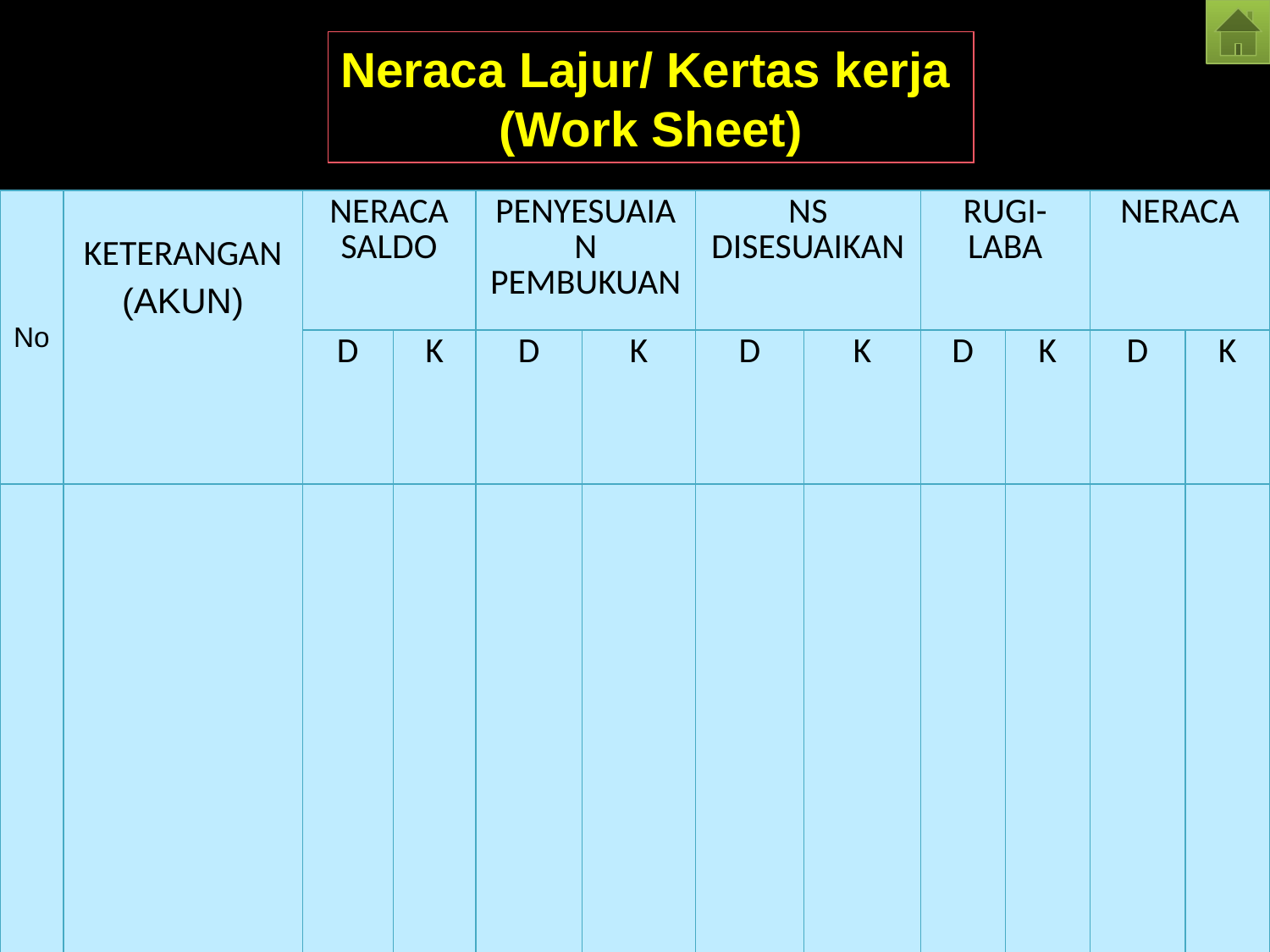

Neraca Lajur/ Kertas kerja
(Work Sheet)
| No | KETERANGAN (AKUN) | NERACA SALDO |  | PENYESUAIAN PEMBUKUAN |  | NS DISESUAIKAN |  | RUGI-LABA |  | NERACA |  |
| --- | --- | --- | --- | --- | --- | --- | --- | --- | --- | --- | --- |
|  |  | D | K | D | K | D | K | D | K | D | K |
|  |  |  |  |  |  |  |  |  |  |  |  |